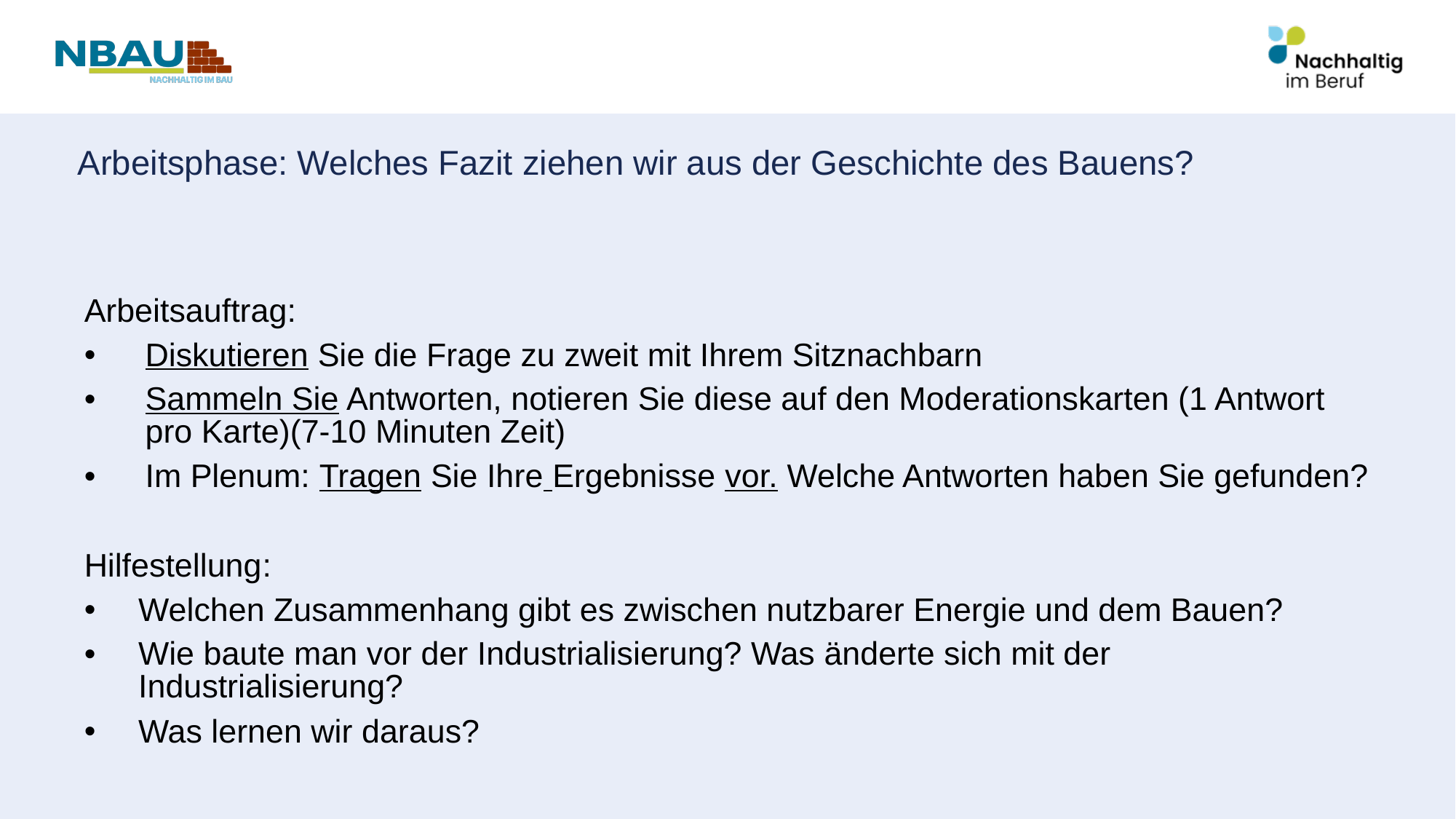

# Arbeitsphase: Welches Fazit ziehen wir aus der Geschichte des Bauens?
Arbeitsauftrag:
Diskutieren Sie die Frage zu zweit mit Ihrem Sitznachbarn
Sammeln Sie Antworten, notieren Sie diese auf den Moderationskarten (1 Antwort pro Karte)(7-10 Minuten Zeit)
Im Plenum: Tragen Sie Ihre Ergebnisse vor. Welche Antworten haben Sie gefunden?

Hilfestellung:
Welchen Zusammenhang gibt es zwischen nutzbarer Energie und dem Bauen?
Wie baute man vor der Industrialisierung? Was änderte sich mit der Industrialisierung?
Was lernen wir daraus?